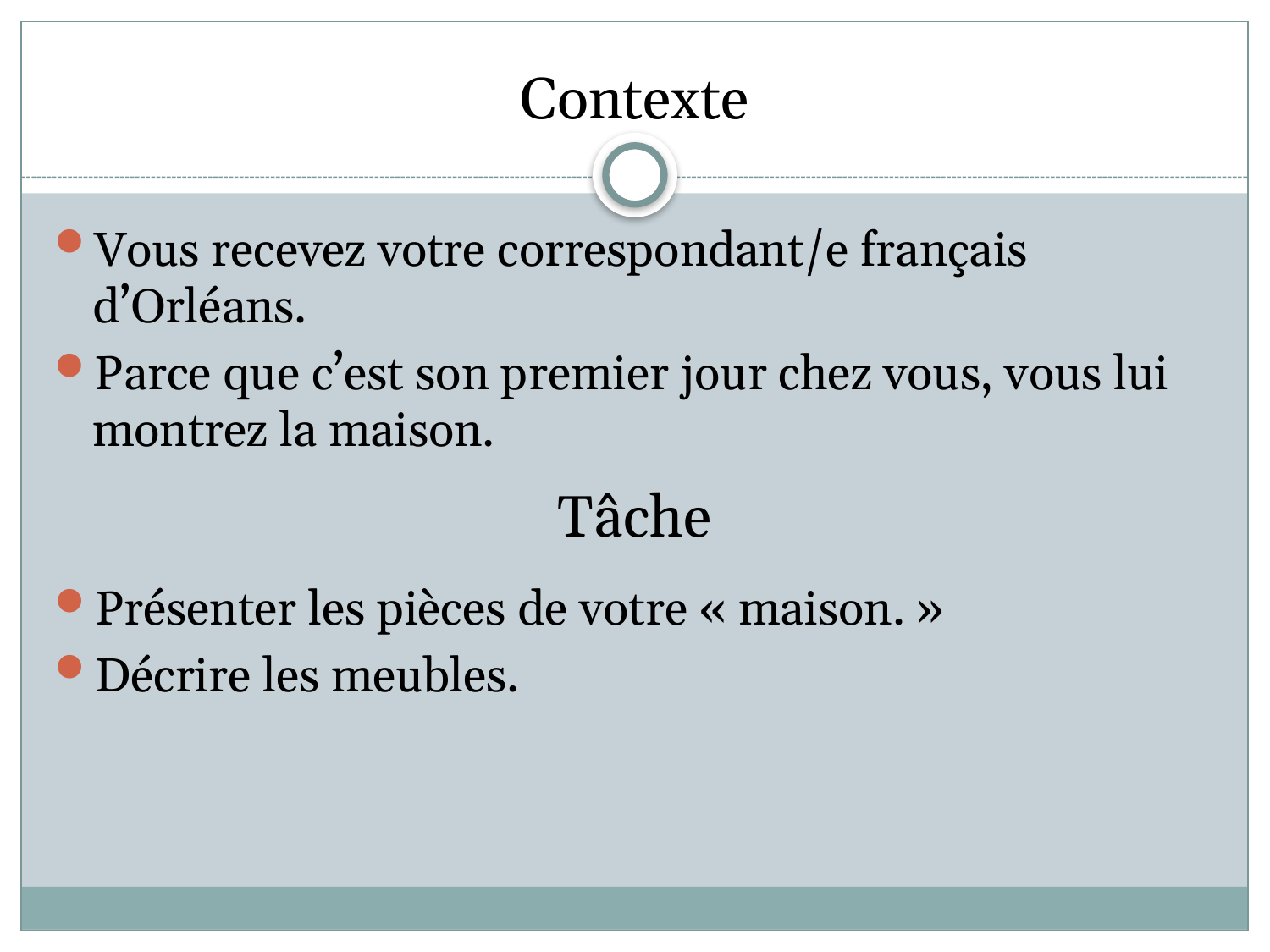

# Contexte
Vous recevez votre correspondant/e français d’Orléans.
Parce que c’est son premier jour chez vous, vous lui montrez la maison.

Tâche
Présenter les pièces de votre « maison. »
Décrire les meubles.